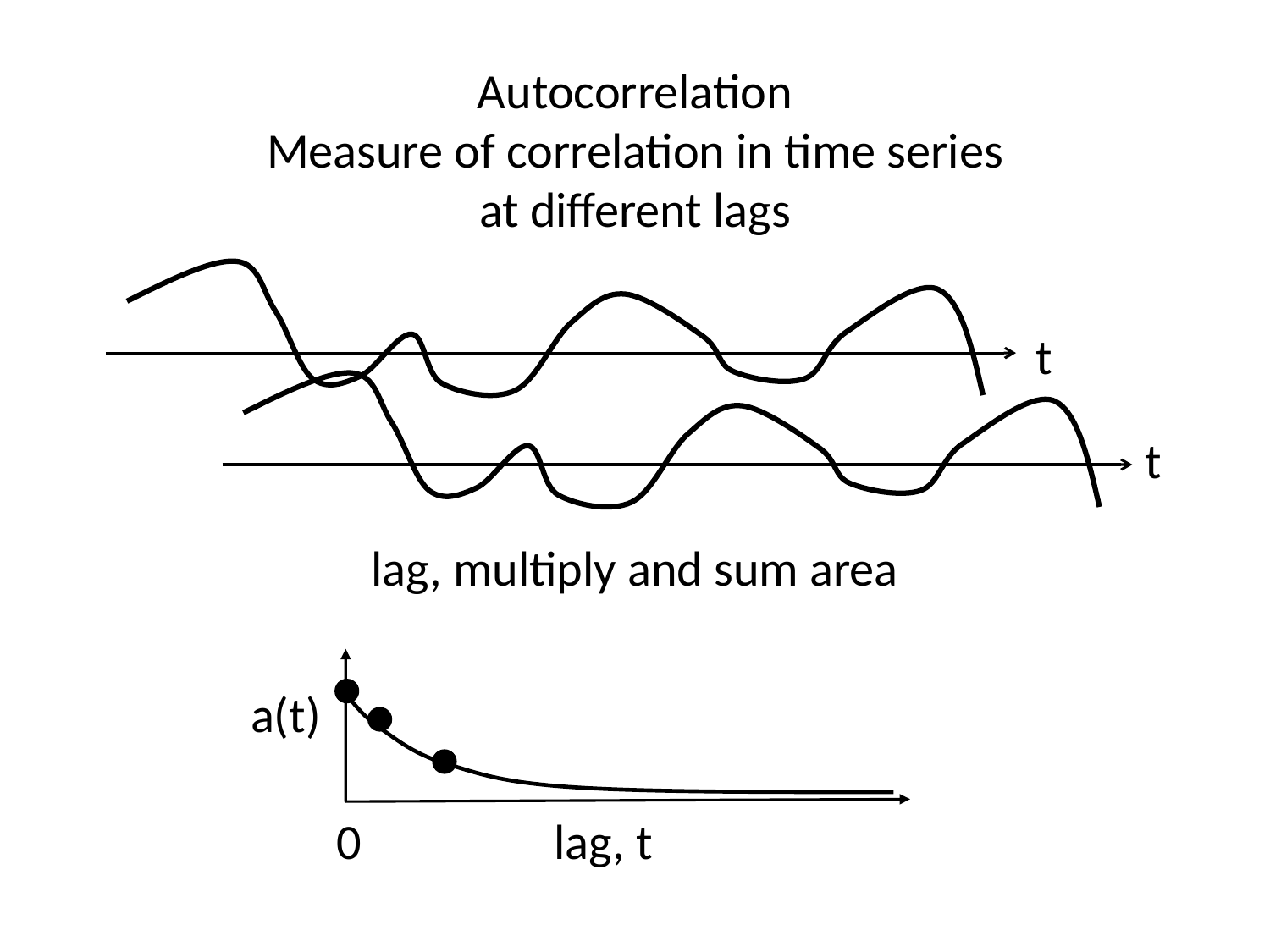

Autocorrelation
Measure of correlation in time series
at different lags

t

t
lag, multiply and sum area

a(t)

0
lag, t